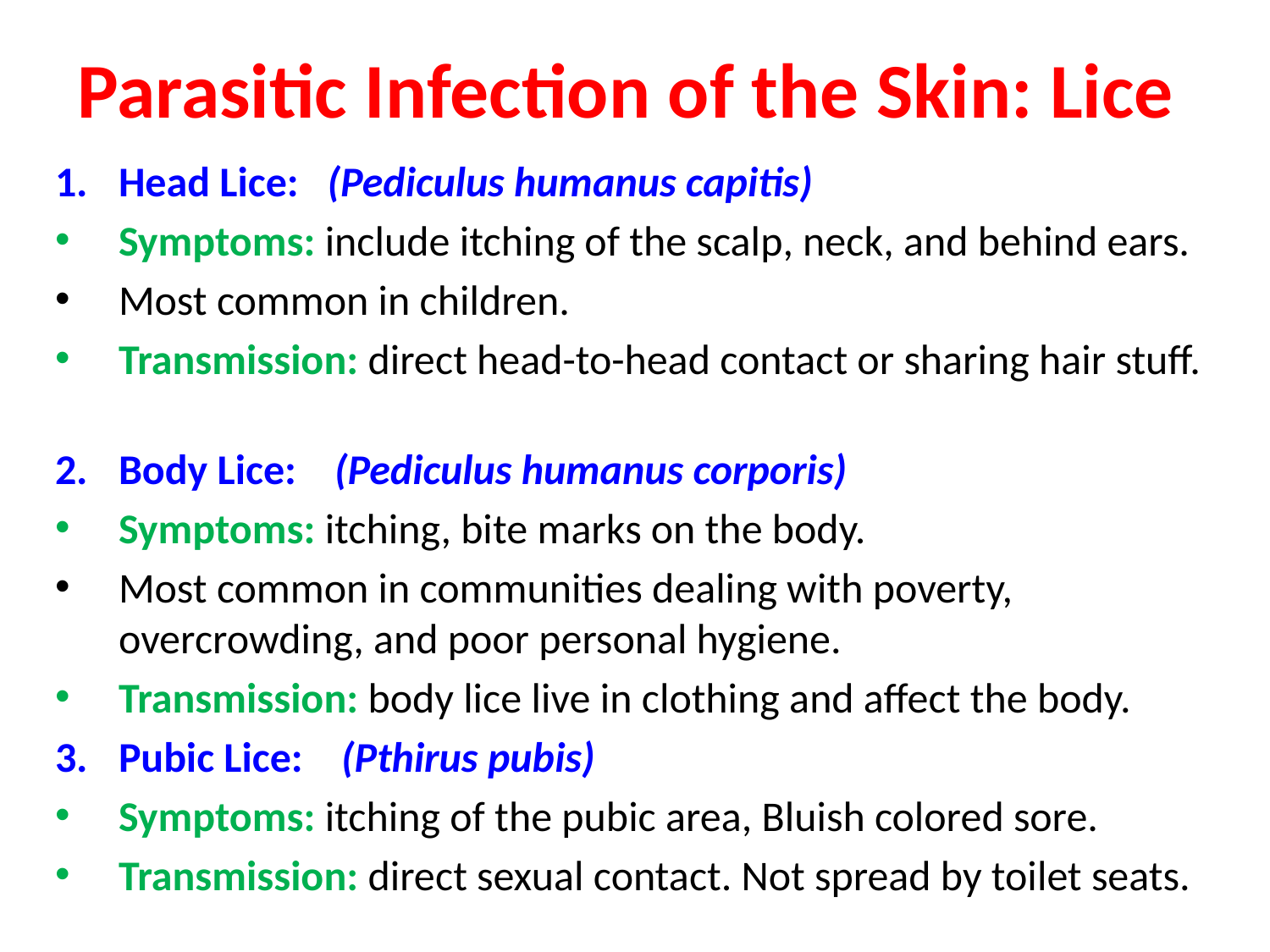

# Parasitic Infection of the Skin: Lice
Head Lice:   (Pediculus humanus capitis)
Symptoms: include itching of the scalp, neck, and behind ears.
Most common in children.
Transmission: direct head-to-head contact or sharing hair stuff.
Body Lice:    (Pediculus humanus corporis)
Symptoms: itching, bite marks on the body.
Most common in communities dealing with poverty, overcrowding, and poor personal hygiene.
Transmission: body lice live in clothing and affect the body.
Pubic Lice:    (Pthirus pubis)
Symptoms: itching of the pubic area, Bluish colored sore.
Transmission: direct sexual contact. Not spread by toilet seats.